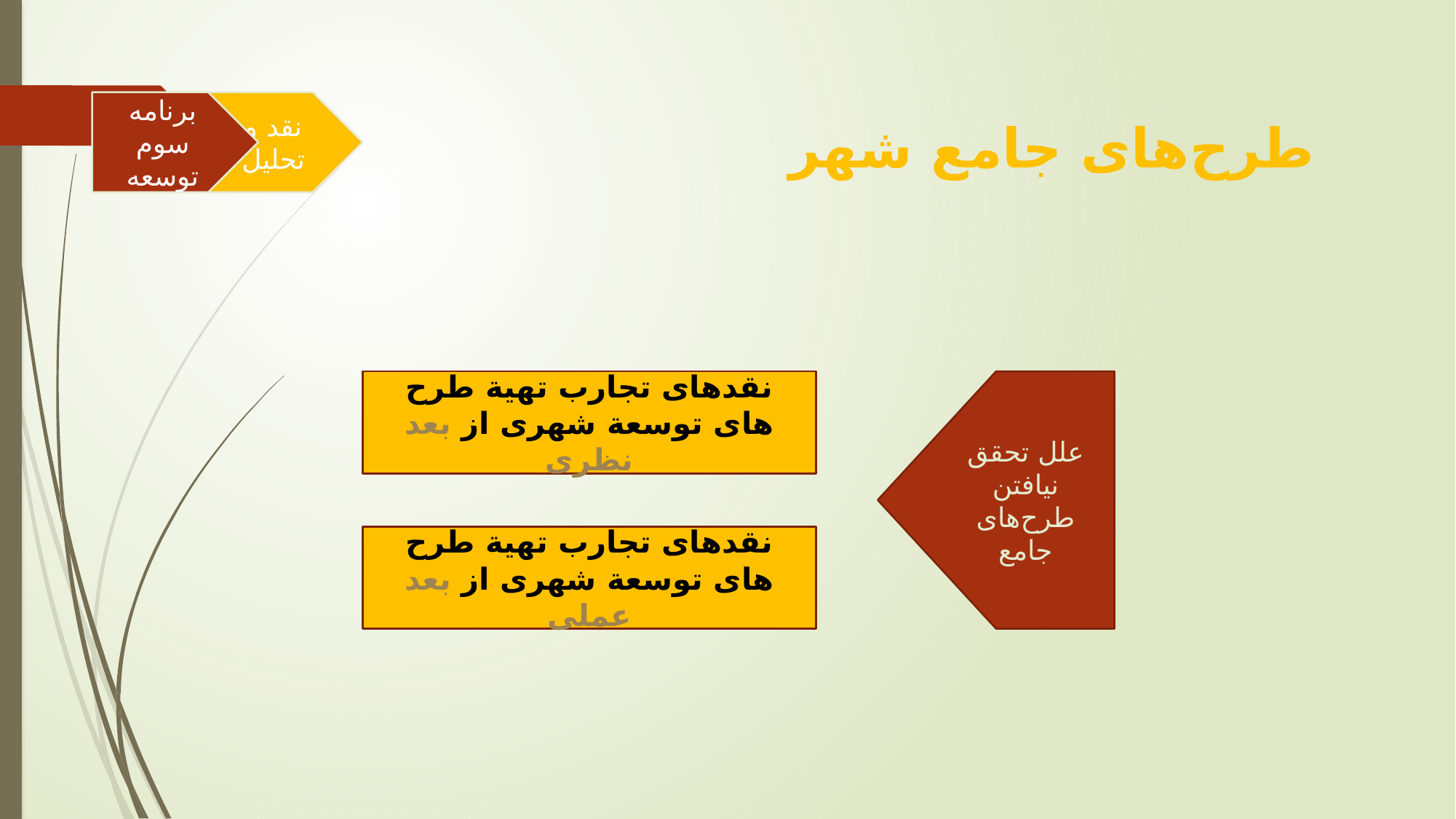

برنامه سوم توسعه
نقد و تحلیل
طرح‌های جامع شهر
نقدهای تجارب تهیة طرح های توسعة شهری از بعد نظری
علل تحقق نیافتن طرح‌های جامع
نقدهای تجارب تهیة طرح های توسعة شهری از بعد عملی